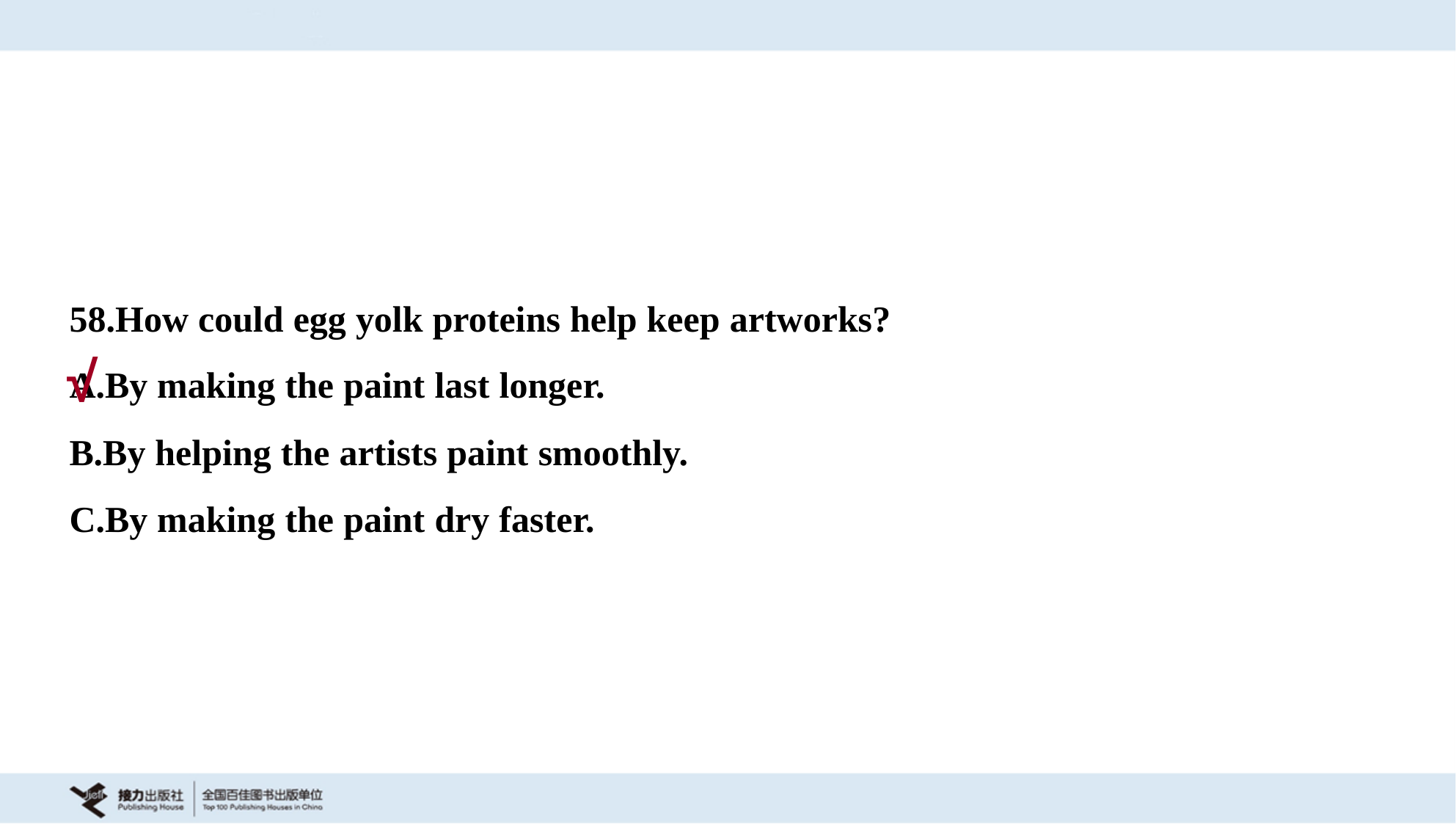

58.How could egg yolk proteins help keep artworks?
A.By making the paint last longer.
B.By helping the artists paint smoothly.
C.By making the paint dry faster.
√